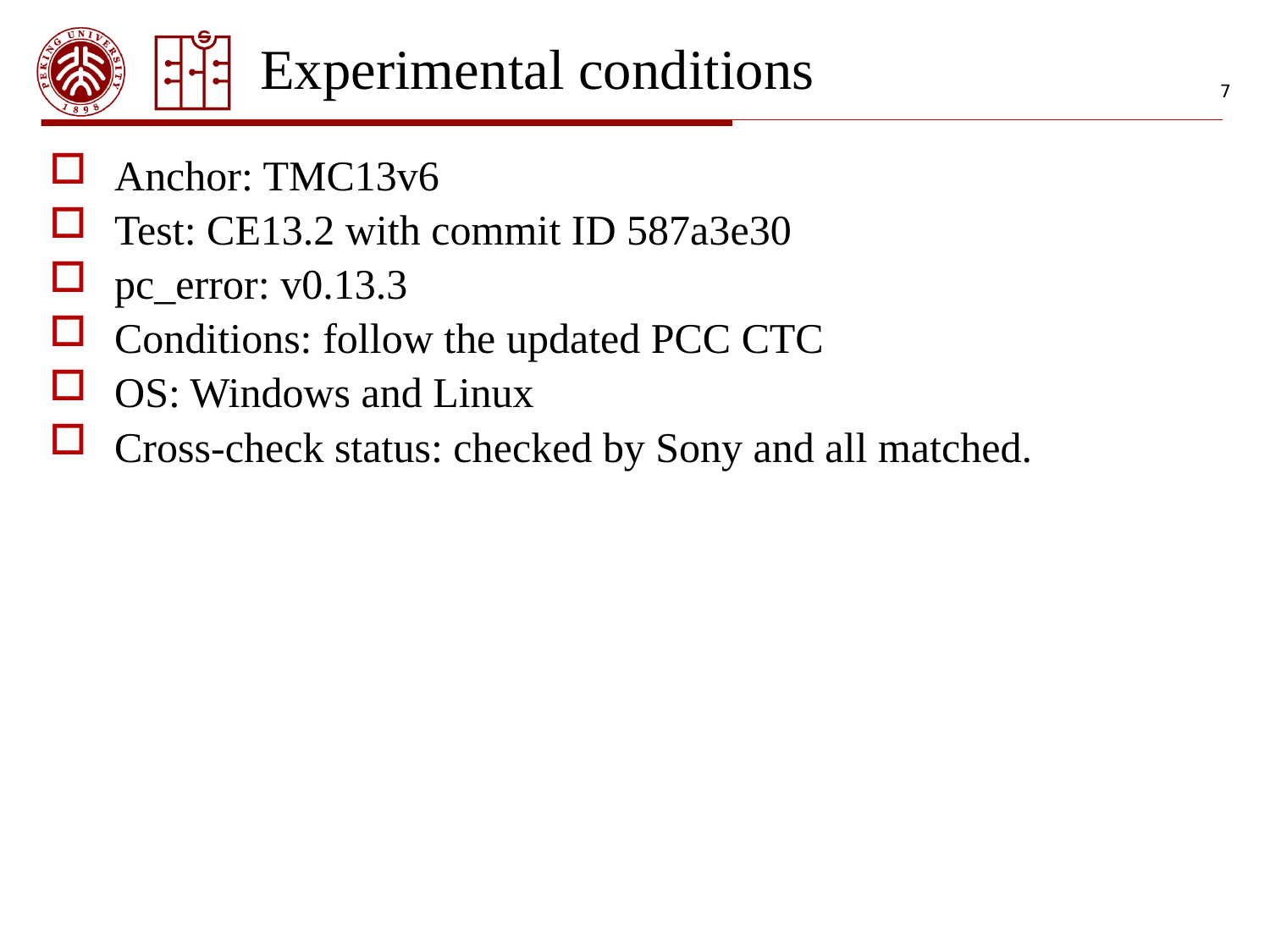

# Experimental conditions
7

Anchor: TMC13v6
Test: CE13.2 with commit ID 587a3e30
pc_error: v0.13.3
Conditions: follow the updated PCC CTC
OS: Windows and Linux
Cross-check status: checked by Sony and all matched.